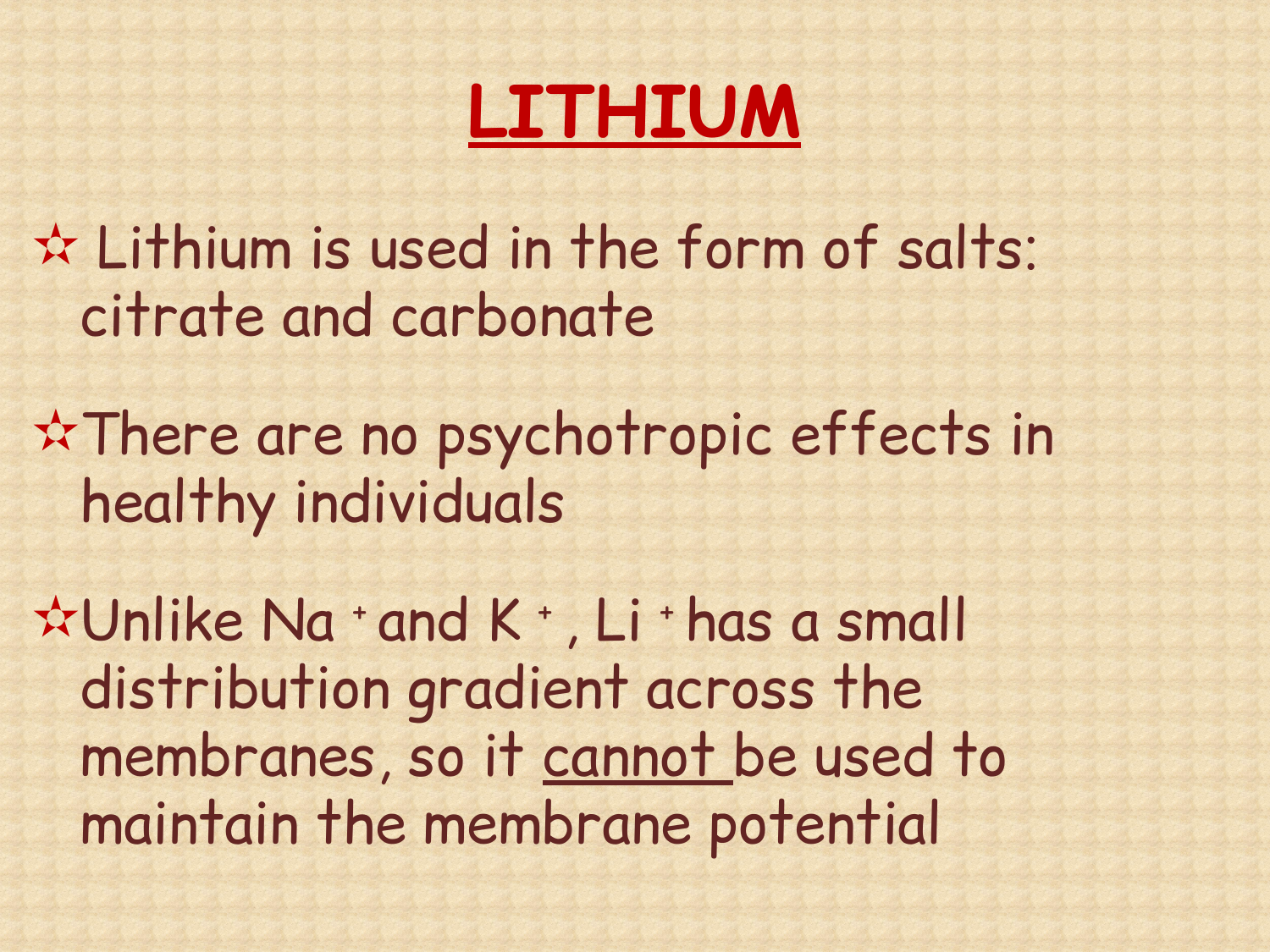

LITHIUM

 Lithium is used in the form of salts: citrate and carbonate

There are no psychotropic effects in healthy individuals

Unlike Na + and K + , Li + has a small distribution gradient across the membranes, so it cannot be used to maintain the membrane potential